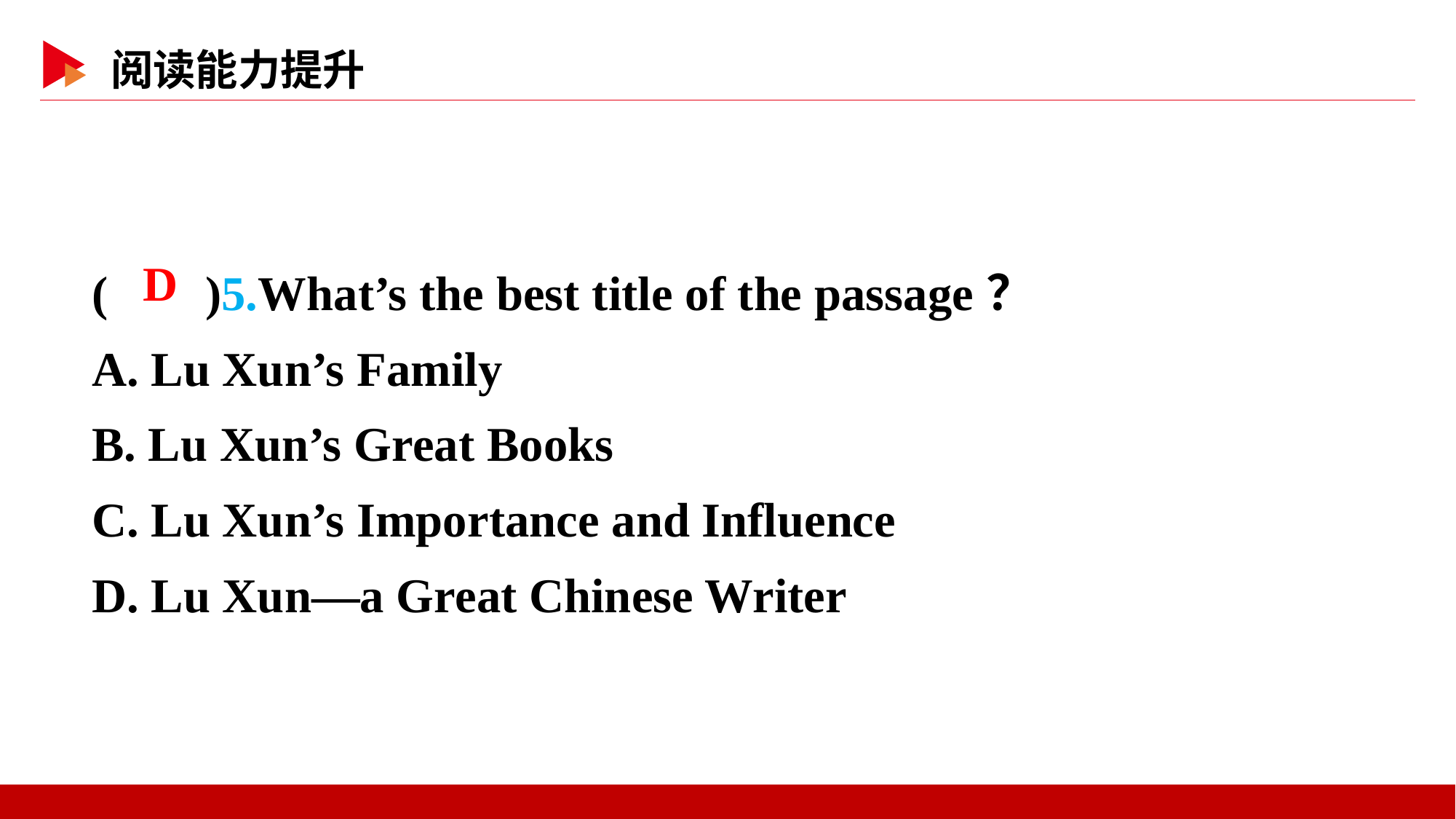

(        )5.What’s the best title of the passage？
A. Lu Xun’s Family
B. Lu Xun’s Great Books
C. Lu Xun’s Importance and Influence
D. Lu Xun—a Great Chinese Writer
   D